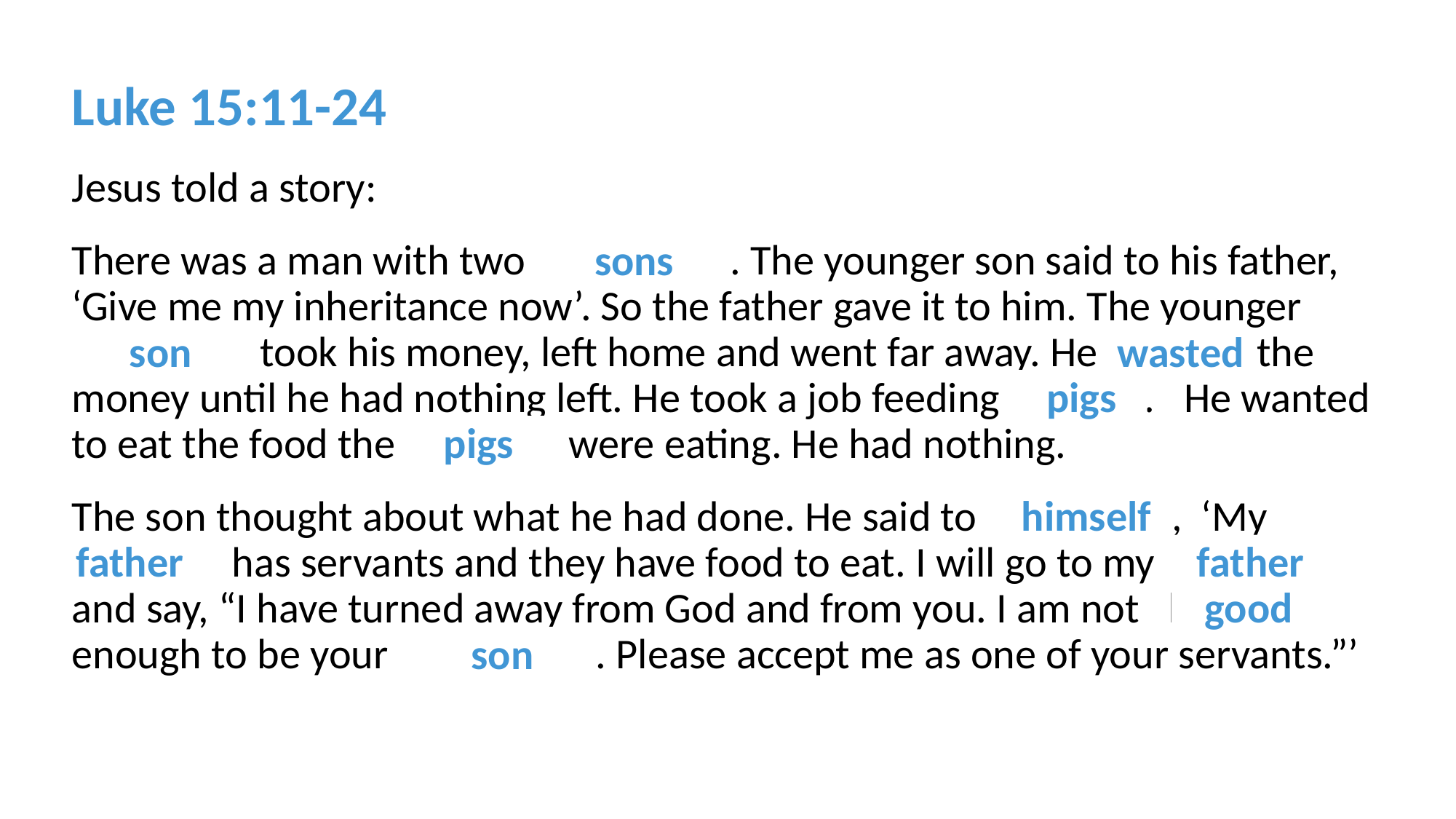

Luke 15:11-24
Jesus told a story:
There was a man with two   daughters. The younger son said to his father, ‘Give me my inheritance now’. So the father gave it to him. The younger   daughter   took his money, left home and went far away. He   saved   the money until he had nothing left. He took a job feeding   horses.   He wanted to eat the food the   horses   were eating. He had nothing.
The son thought about what he had done. He said to   his friend,  ‘My   mother   has servants and they have food to eat. I will go to my   mother   and say, “I have turned away from God and from you. I am not   healthy   enough to be your   daughter  . Please accept me as one of your servants.”’
sons
wasted
son
pigs
pigs
himself
father
father
good
son